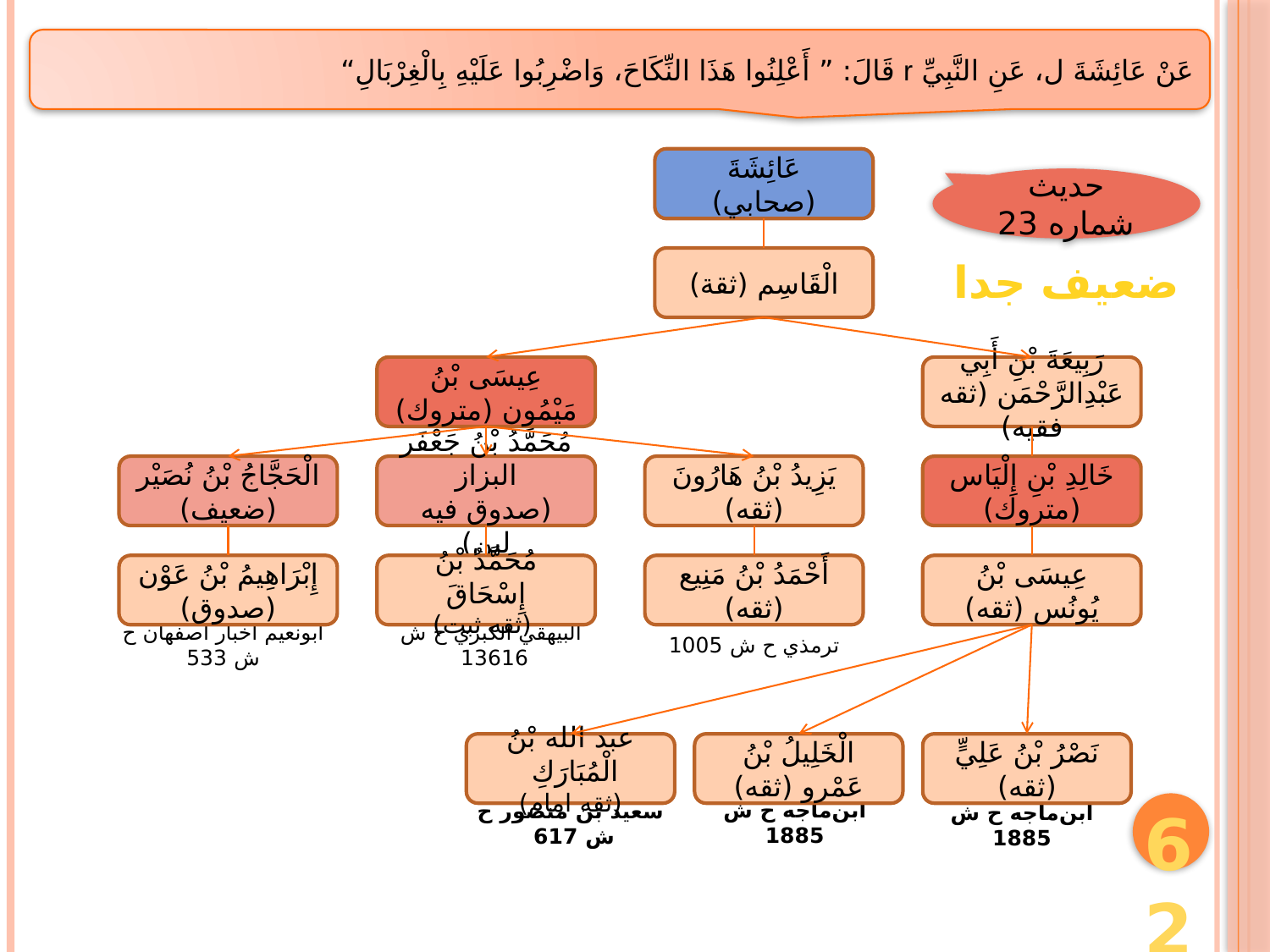

عَنْ عَائِشَةَ ل، عَنِ النَّبِيِّ r قَالَ: ” أَعْلِنُوا هَذَا النِّكَاحَ، وَاضْرِبُوا عَلَيْهِ بِالْغِرْبَالِ“
عَائِشَةَ (صحابي)
حديث شماره 23
الْقَاسِم (ثقة)
ضعيف جدا
عِيسَى بْنُ مَيْمُون (متروك)
رَبِيعَةَ بْنِ أَبِي عَبْدِالرَّحْمَن (ثقه فقيه)
الْحَجَّاجُ بْنُ نُصَيْر (ضعيف)
مُحَمَّدُ بْنُ جَعْفَر البزاز
(صدوق فيه لين)
يَزِيدُ بْنُ هَارُونَ (ثقه)
خَالِدِ بْنِ إِلْيَاس (متروك)
إِبْرَاهِيمُ بْنُ عَوْن
(صدوق)
مُحَمَّدُ بْنُ إِسْحَاقَ
 (ثقه ثبت)
أَحْمَدُ بْنُ مَنِيع (ثقه)
عِيسَى بْنُ يُونُس (ثقه)
ابونعيم اخبار اصفهان ح ش 533
البيهقي الكبري ح ش 13616
ترمذي ح ش 1005
عبد الله بْنُ الْمُبَارَكِ
(ثقه امام)
الْخَلِيلُ بْنُ عَمْرو (ثقه)
نَصْرُ بْنُ عَلِيٍّ (ثقه)
62
ابن‌ماجه ح ش 1885
سعيد بن منصور ح ش 617
ابن‌ماجه ح ش 1885